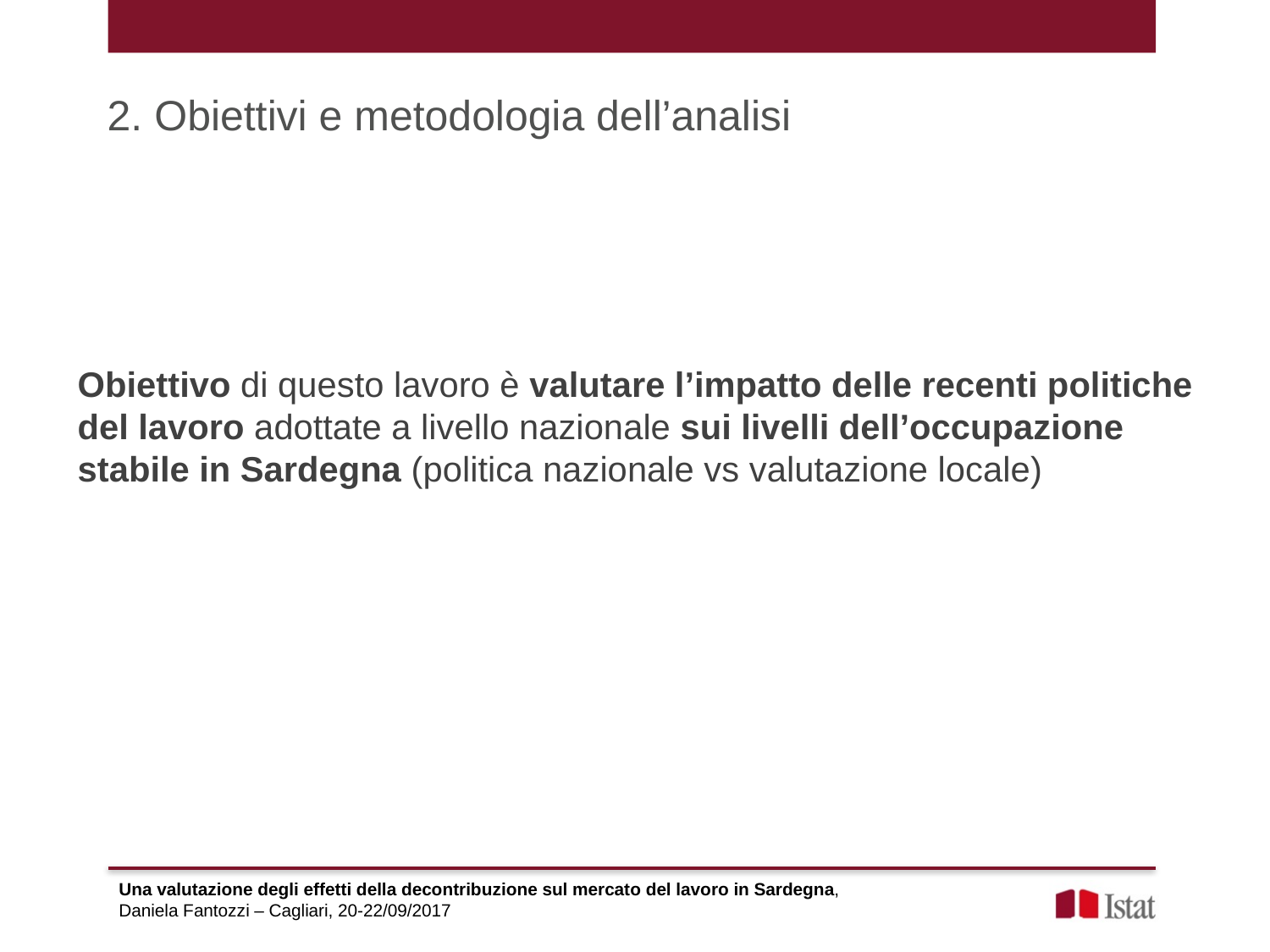

2. Obiettivi e metodologia dell’analisi
Obiettivo di questo lavoro è valutare l’impatto delle recenti politiche del lavoro adottate a livello nazionale sui livelli dell’occupazione stabile in Sardegna (politica nazionale vs valutazione locale)

Una valutazione degli effetti della decontribuzione sul mercato del lavoro in Sardegna,
Daniela Fantozzi – Cagliari, 20-22/09/2017